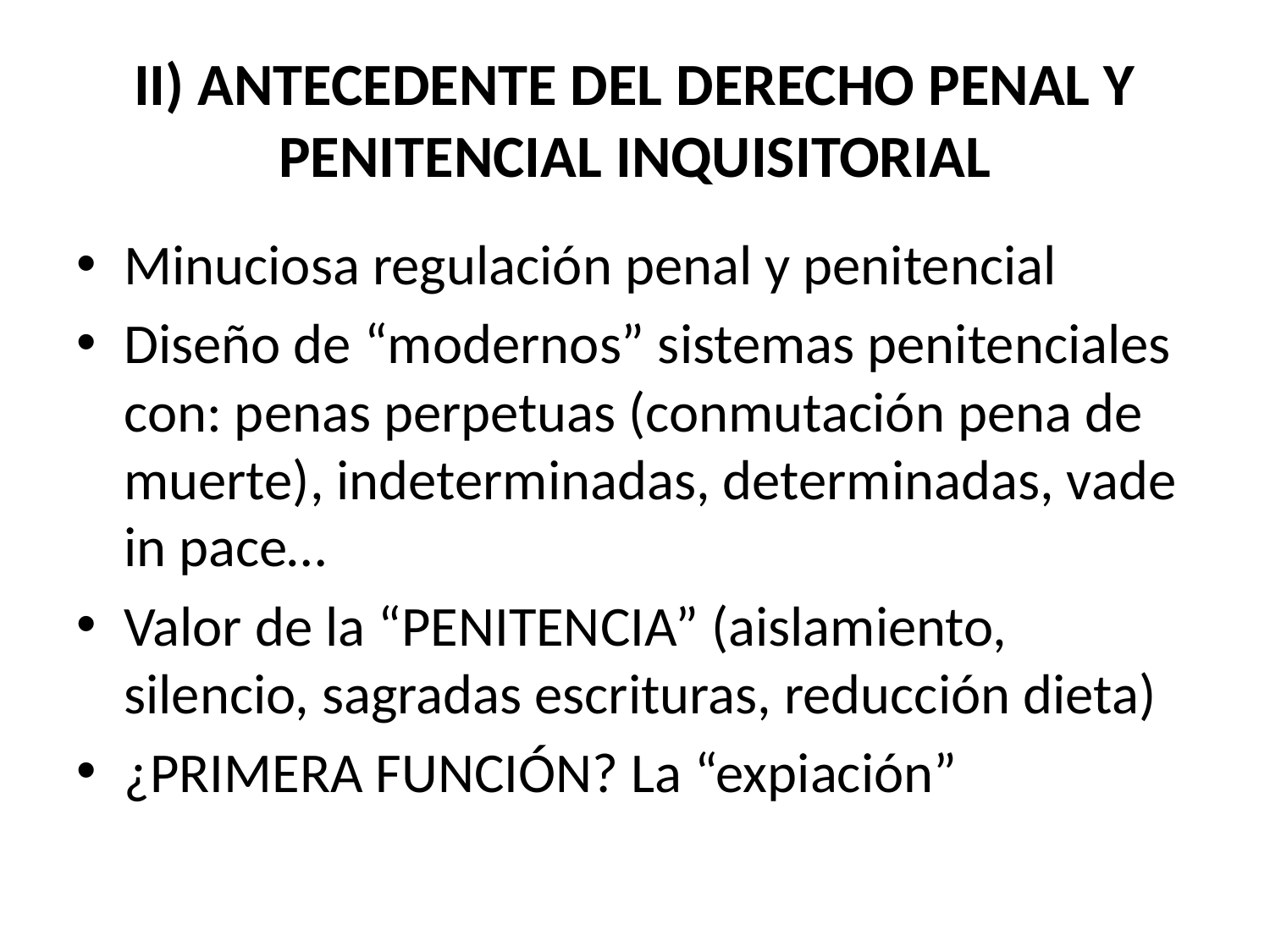

# II) ANTECEDENTE DEL DERECHO PENAL Y PENITENCIAL INQUISITORIAL
Minuciosa regulación penal y penitencial
Diseño de “modernos” sistemas penitenciales con: penas perpetuas (conmutación pena de muerte), indeterminadas, determinadas, vade in pace…
Valor de la “PENITENCIA” (aislamiento, silencio, sagradas escrituras, reducción dieta)
¿PRIMERA FUNCIÓN? La “expiación”